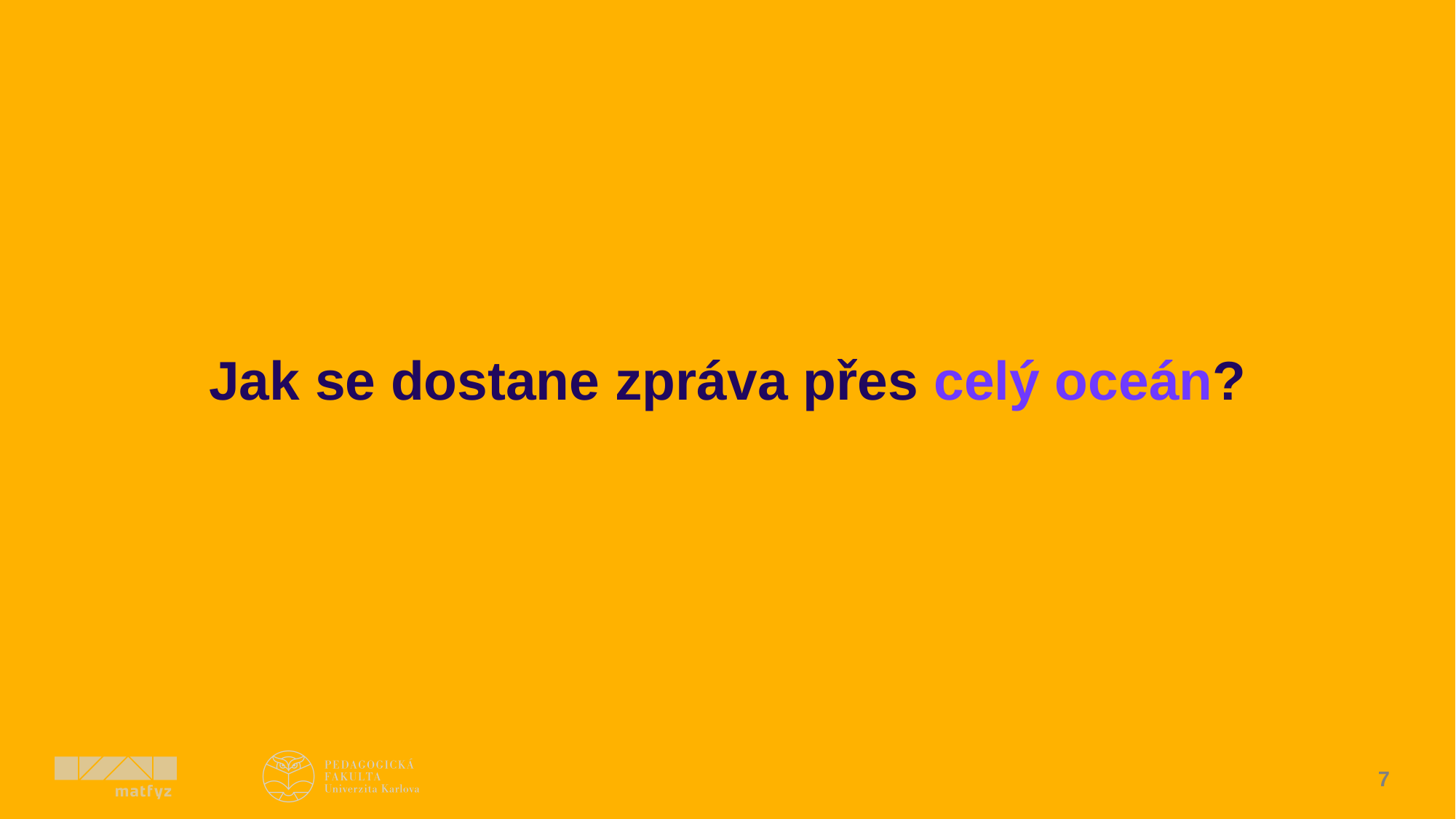

# Jak se dostane zpráva přes celý oceán?
7